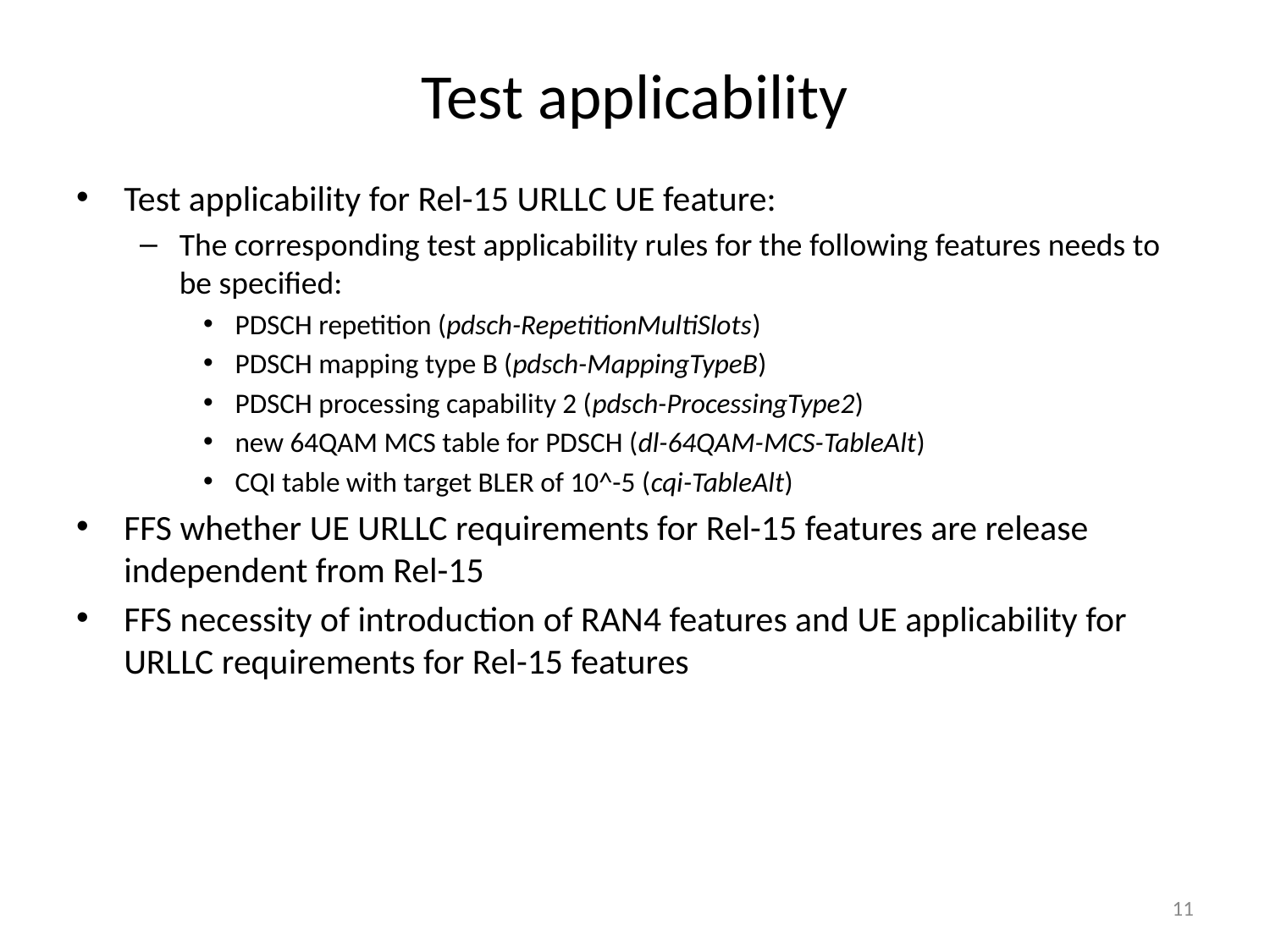

# Test applicability
Test applicability for Rel-15 URLLC UE feature:
The corresponding test applicability rules for the following features needs to be specified:
PDSCH repetition (pdsch-RepetitionMultiSlots)
PDSCH mapping type B (pdsch-MappingTypeB)
PDSCH processing capability 2 (pdsch-ProcessingType2)
new 64QAM MCS table for PDSCH (dl-64QAM-MCS-TableAlt)
CQI table with target BLER of 10^-5 (cqi-TableAlt)
FFS whether UE URLLC requirements for Rel-15 features are release independent from Rel-15
FFS necessity of introduction of RAN4 features and UE applicability for URLLC requirements for Rel-15 features
11